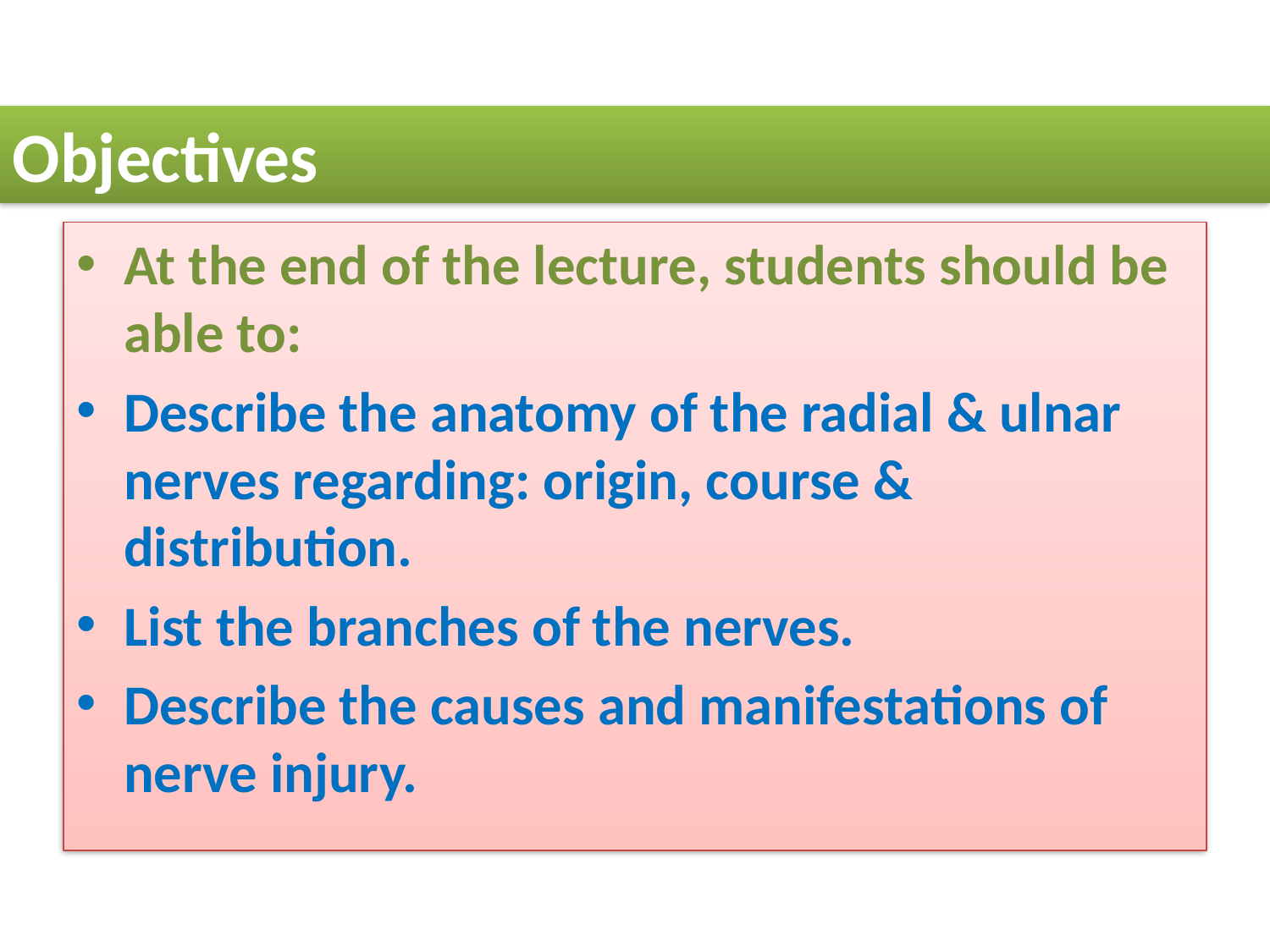

Objectives
At the end of the lecture, students should be able to:
Describe the anatomy of the radial & ulnar nerves regarding: origin, course & distribution.
List the branches of the nerves.
Describe the causes and manifestations of nerve injury.